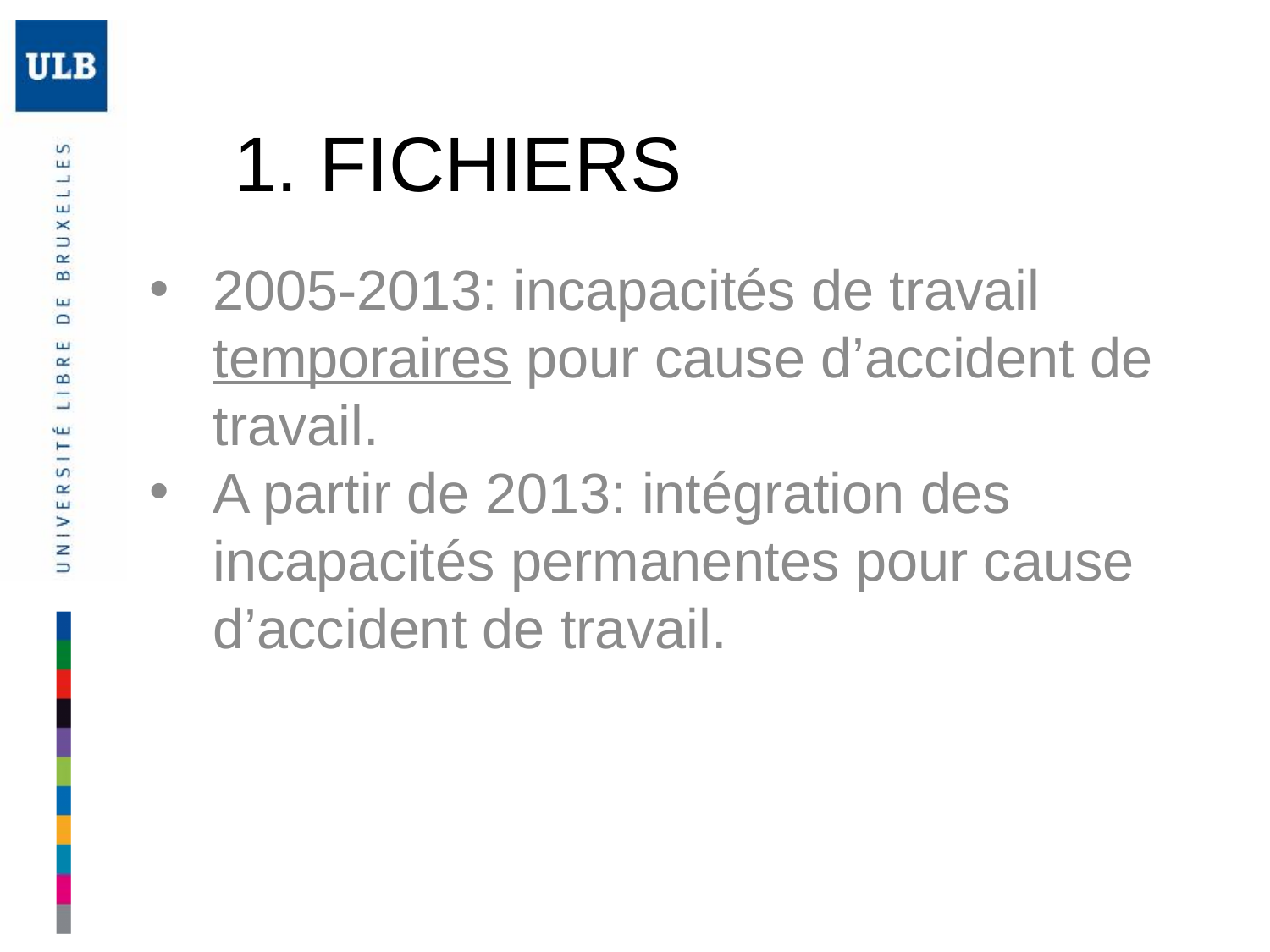

# 1. FICHIERS
2005-2013: incapacités de travail temporaires pour cause d’accident de travail.
A partir de 2013: intégration des incapacités permanentes pour cause d’accident de travail.